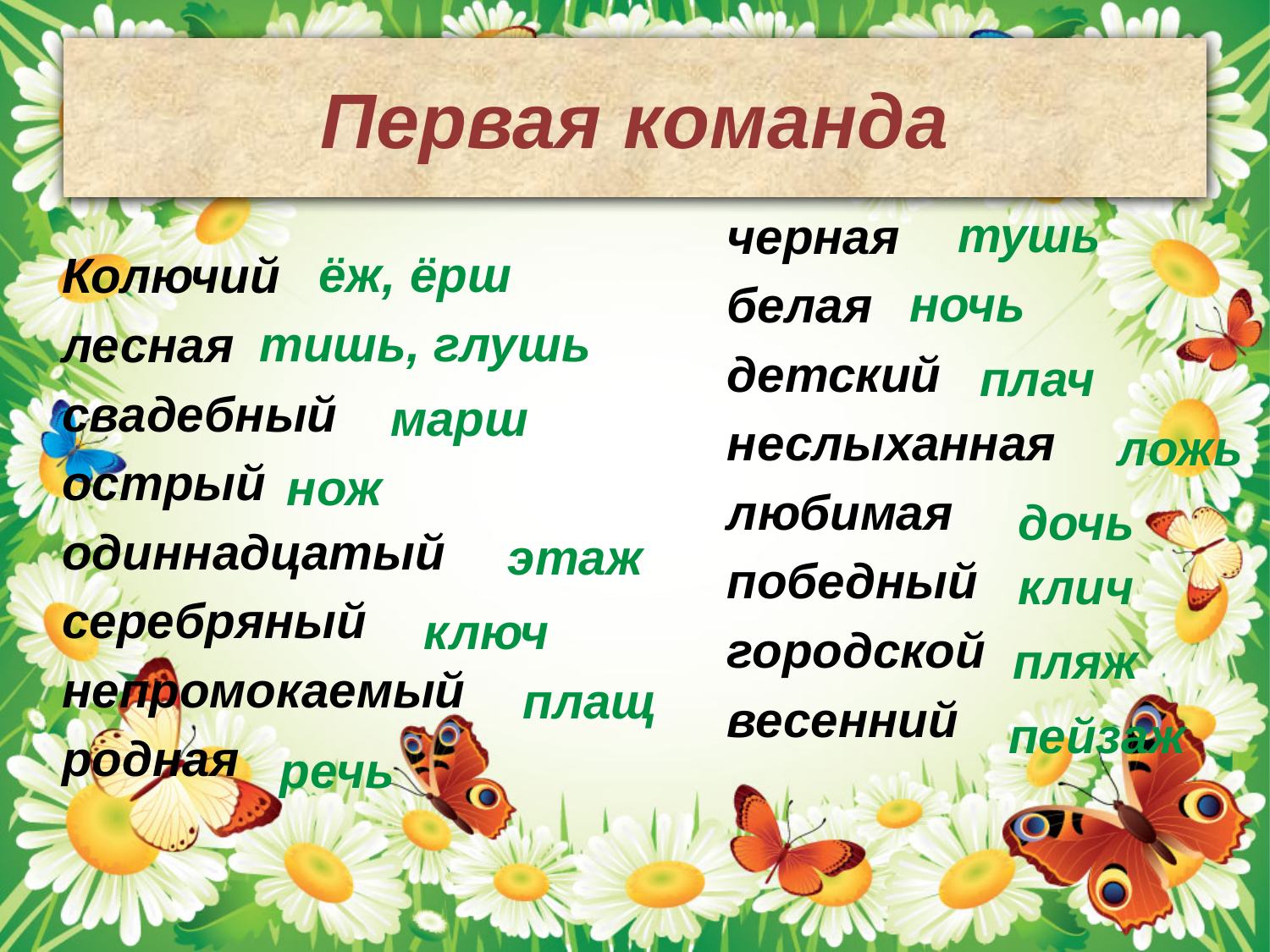

# Первая команда
тушь
черная
белая
детский
неслыханная
любимая
победный
городской
весенний
ёж, ёрш
Колючий
лесная
свадебный
острый
одиннадцатый
серебряный
непромокаемый
родная

ночь
тишь, глушь
плач
марш
ложь
нож
дочь
этаж
клич
ключ
пляж
плащ
пейзаж
речь